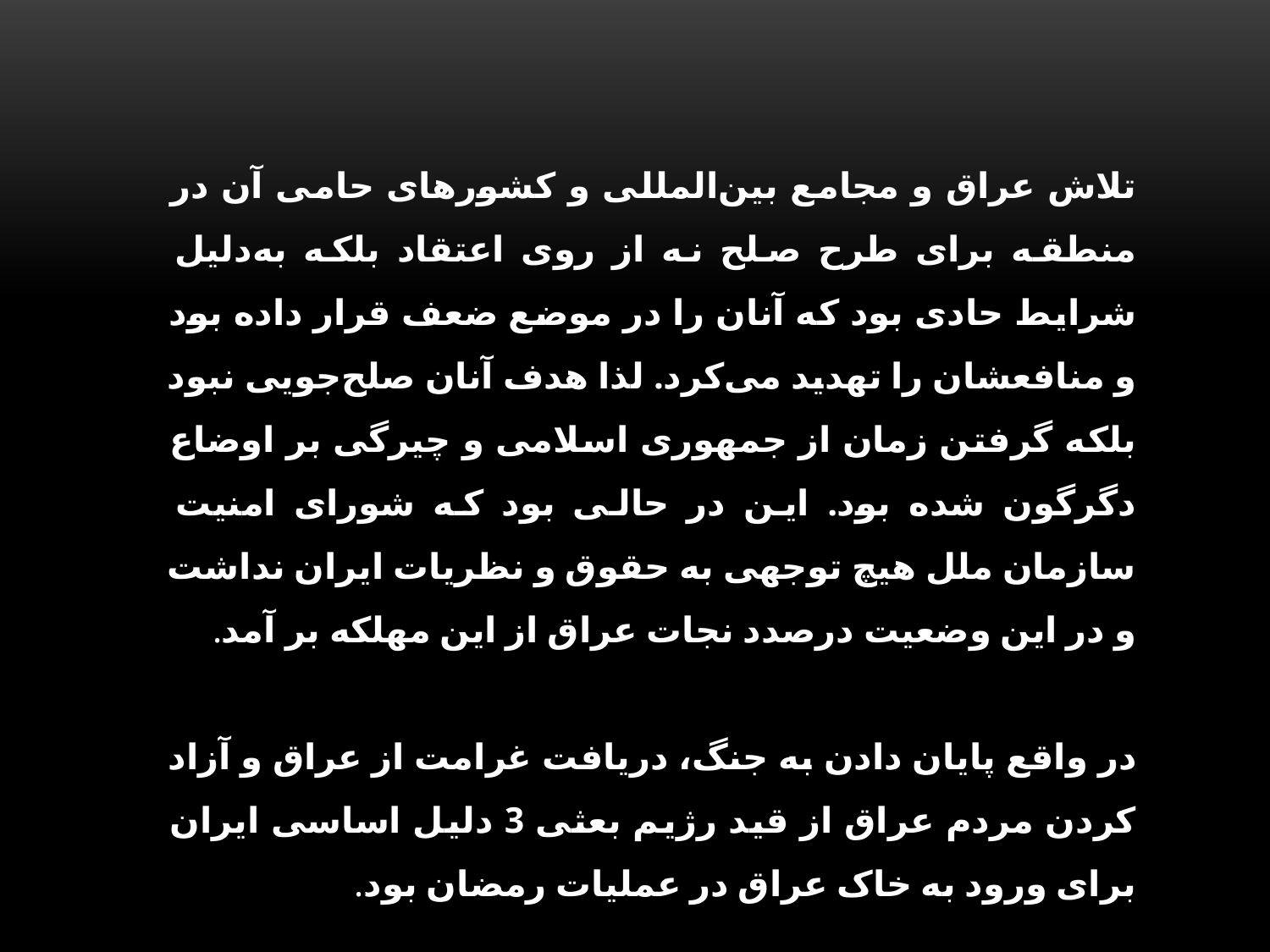

تلاش عراق و مجامع بین‌المللی و کشورهای حامی آن در منطقه برای طرح صلح نه از روی اعتقاد بلکه به‌دلیل شرایط حادی بود که آنان را در موضع ضعف قرار داده بود و منافعشان را تهدید می‌کرد. لذا هدف آنان صلح‌جویی نبود بلکه گرفتن زمان از جمهوری اسلامی و چیرگی بر ‌اوضاع دگرگون شده بود. این در حالی بود که شورای امنیت سازمان ملل هیچ توجهی به حقوق و نظریات ایران نداشت و در این وضعیت درصدد نجات عراق از این مهلکه بر آمد.

در واقع پایان دادن به جنگ، دریافت غرامت از عراق و آزاد کردن مردم عراق از قید رژیم بعثی 3 دلیل اساسی ایران برای ورود به خاک عراق در عملیات رمضان بود.